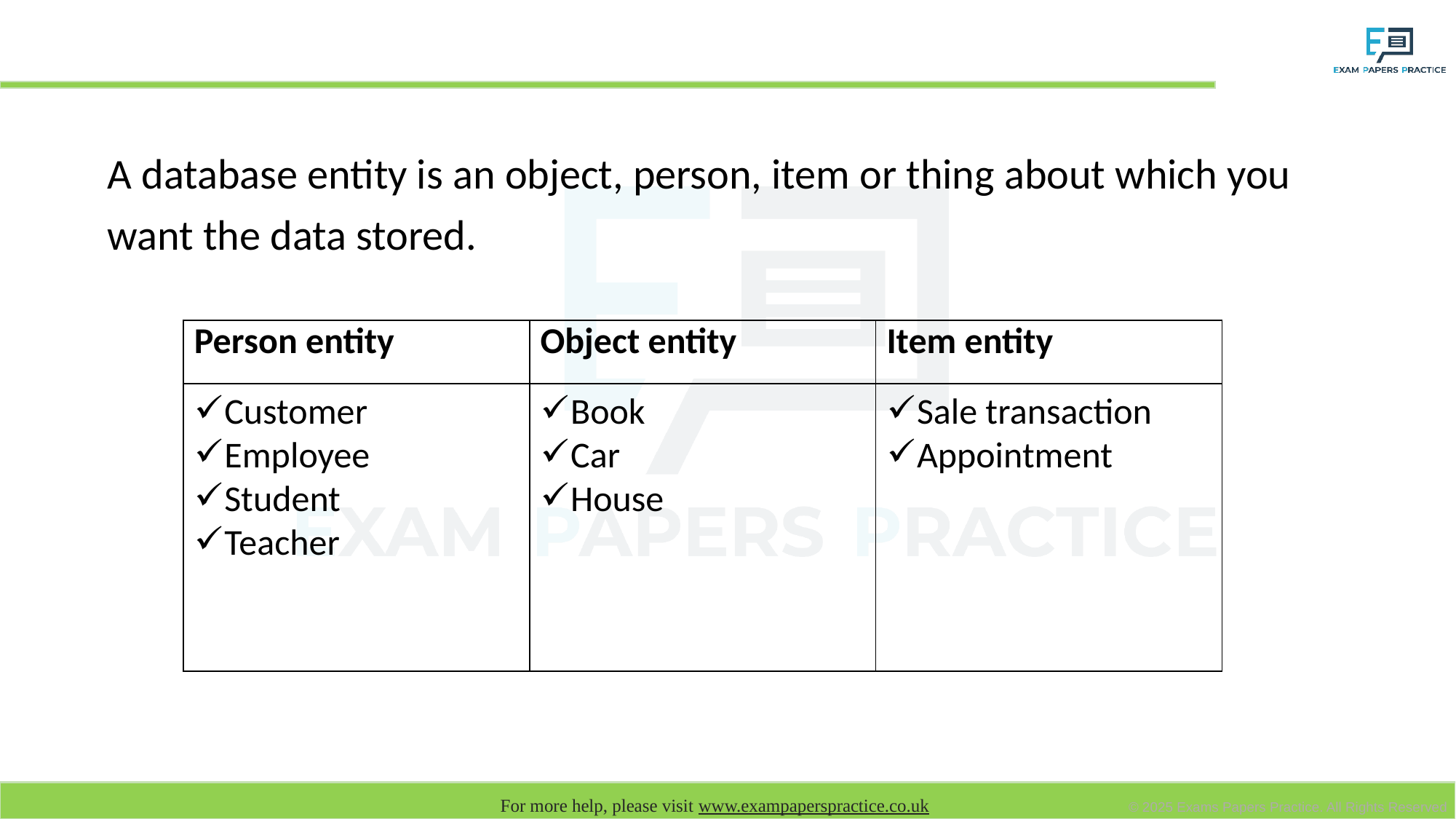

# Database entity
A database entity is an object, person, item or thing about which you want the data stored.

| Person entity | Object entity | Item entity |
| --- | --- | --- |
| Customer Employee Student Teacher | Book Car House | Sale transaction Appointment |